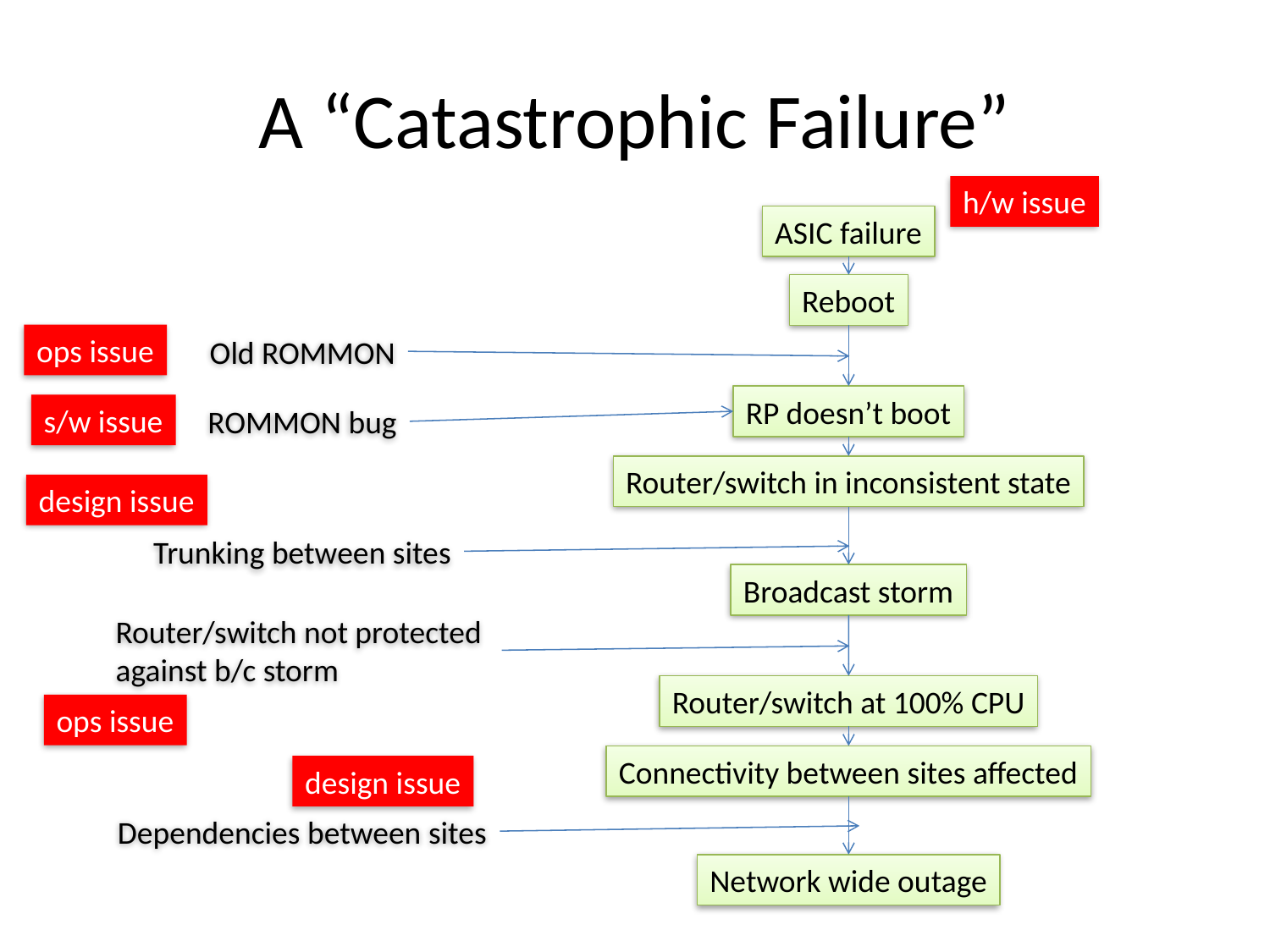

# A “Catastrophic Failure”
h/w issue
ASIC failure
Reboot
ops issue
Old ROMMON
RP doesn’t boot
s/w issue
ROMMON bug
Router/switch in inconsistent state
design issue
Trunking between sites
Broadcast storm
Router/switch not protected
against b/c storm
Router/switch at 100% CPU
ops issue
Connectivity between sites affected
design issue
Dependencies between sites
Network wide outage